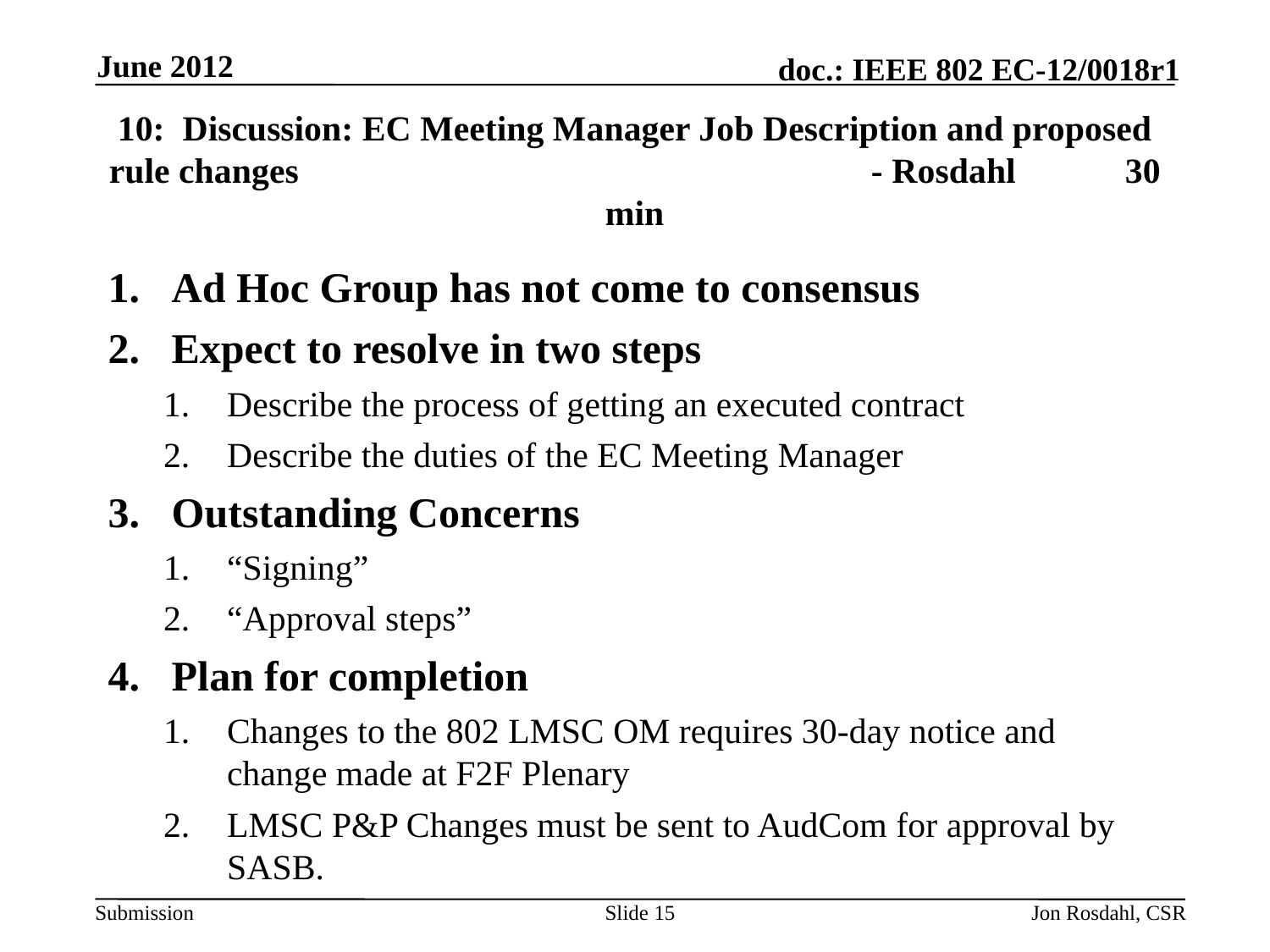

June 2012
# 10:  Discussion: EC Meeting Manager Job Description and proposed rule changes                  				- Rosdahl	30 min
Ad Hoc Group has not come to consensus
Expect to resolve in two steps
Describe the process of getting an executed contract
Describe the duties of the EC Meeting Manager
Outstanding Concerns
“Signing”
“Approval steps”
Plan for completion
Changes to the 802 LMSC OM requires 30-day notice and change made at F2F Plenary
LMSC P&P Changes must be sent to AudCom for approval by SASB.

Slide 15
Jon Rosdahl, CSR